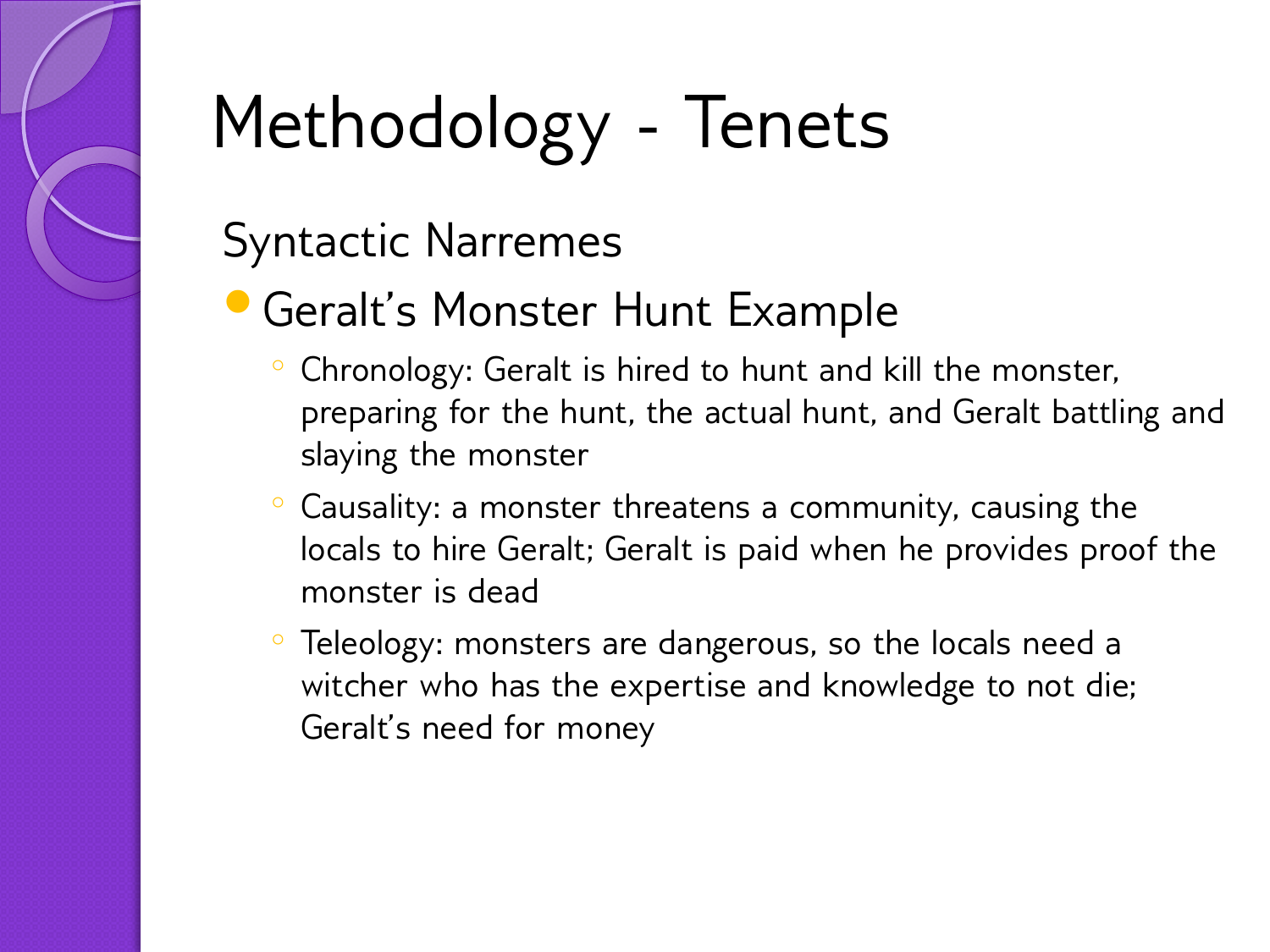

# Methodology - Tenets
Syntactic Narremes
Geralt’s Monster Hunt Example
Chronology: Geralt is hired to hunt and kill the monster, preparing for the hunt, the actual hunt, and Geralt battling and slaying the monster
Causality: a monster threatens a community, causing the locals to hire Geralt; Geralt is paid when he provides proof the monster is dead
Teleology: monsters are dangerous, so the locals need a witcher who has the expertise and knowledge to not die; Geralt’s need for money